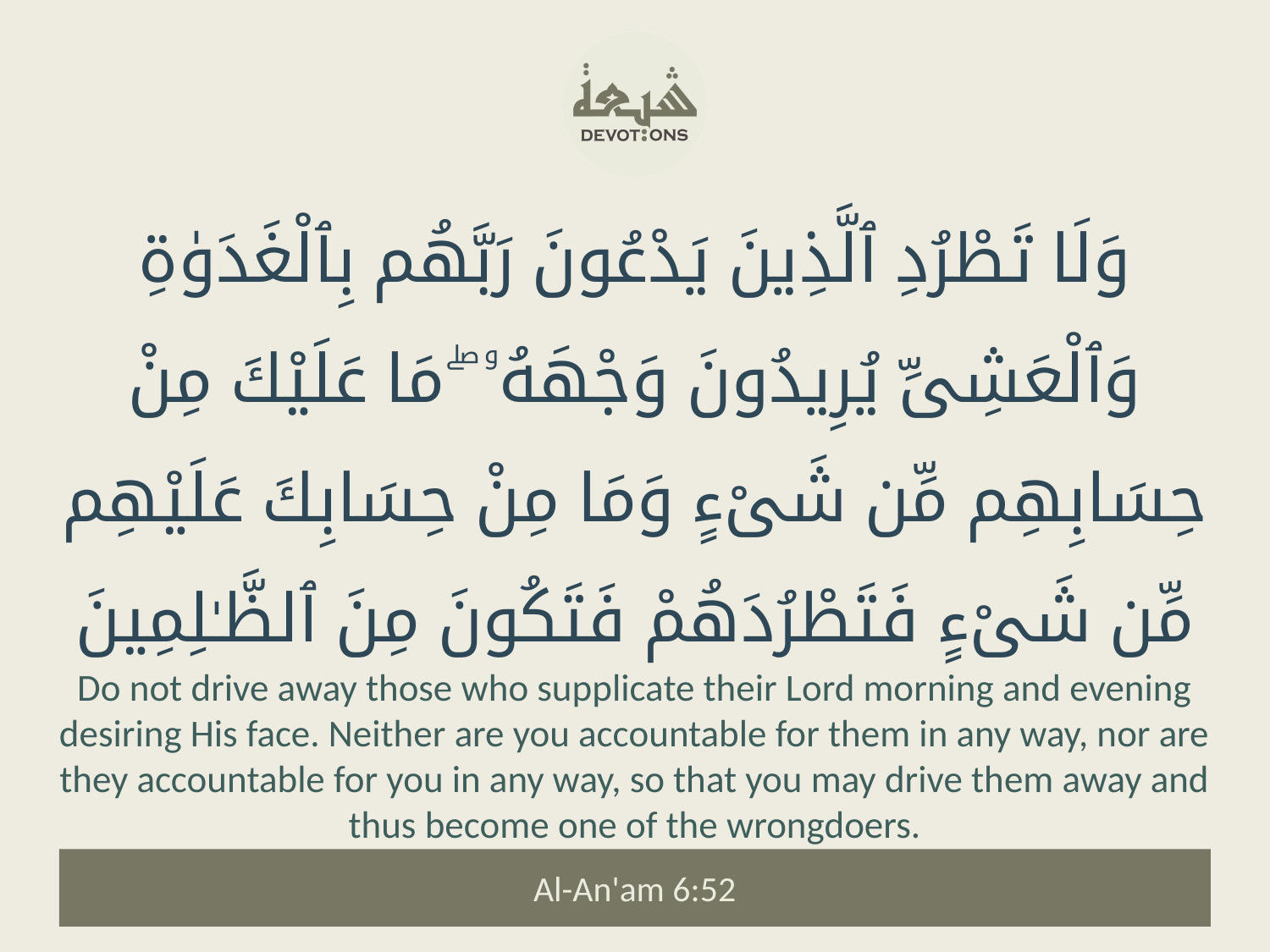

وَلَا تَطْرُدِ ٱلَّذِينَ يَدْعُونَ رَبَّهُم بِٱلْغَدَوٰةِ وَٱلْعَشِىِّ يُرِيدُونَ وَجْهَهُۥ ۖ مَا عَلَيْكَ مِنْ حِسَابِهِم مِّن شَىْءٍ وَمَا مِنْ حِسَابِكَ عَلَيْهِم مِّن شَىْءٍ فَتَطْرُدَهُمْ فَتَكُونَ مِنَ ٱلظَّـٰلِمِينَ
Do not drive away those who supplicate their Lord morning and evening desiring His face. Neither are you accountable for them in any way, nor are they accountable for you in any way, so that you may drive them away and thus become one of the wrongdoers.
Al-An'am 6:52